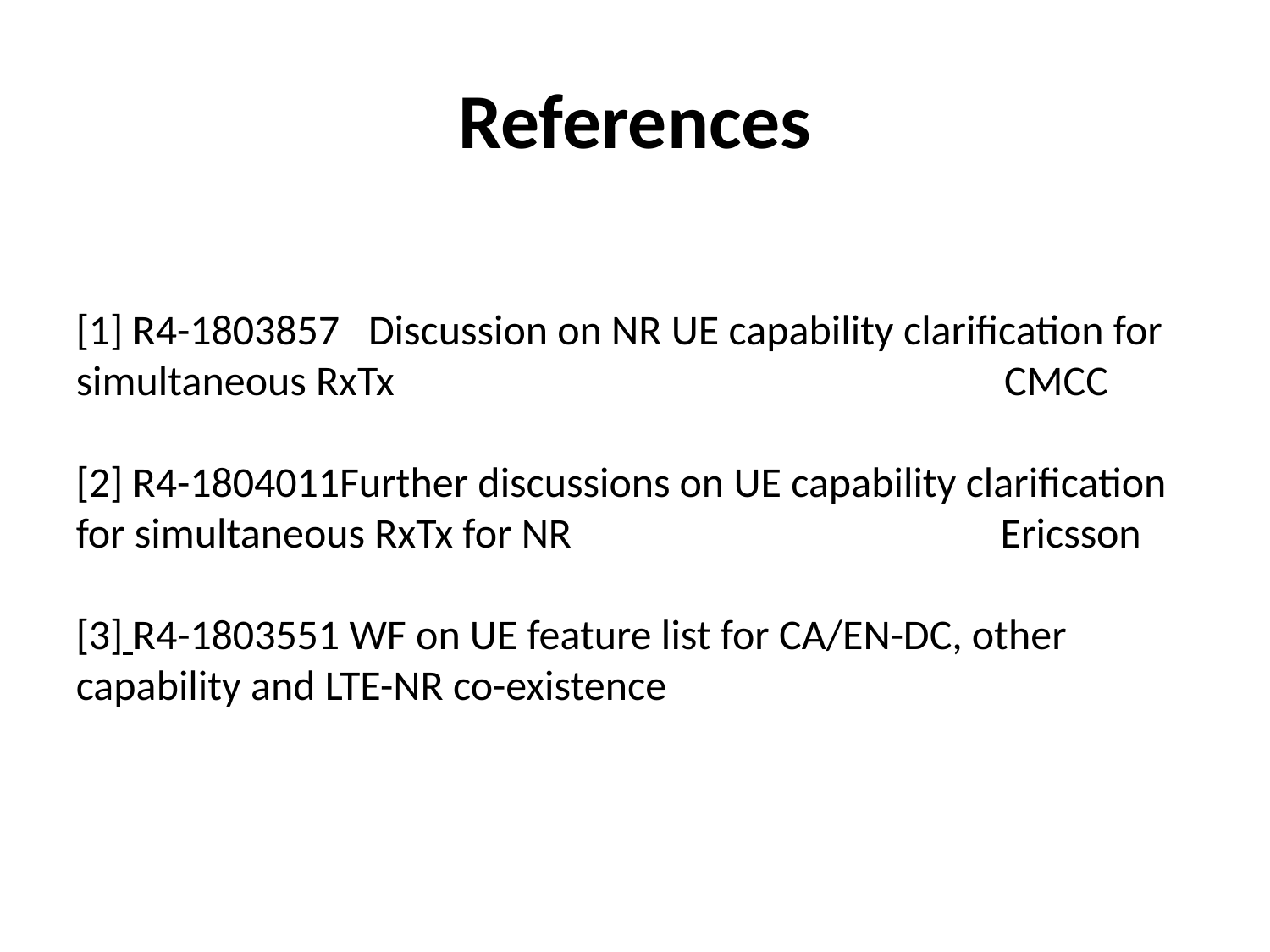

# References
[1] R4-1803857   Discussion on NR UE capability clarification for simultaneous RxTx                                                                CMCC

[2] R4-1804011Further discussions on UE capability clarification for simultaneous RxTx for NR                                             Ericsson

[3] R4-1803551 WF on UE feature list for CA/EN-DC, other capability and LTE-NR co-existence